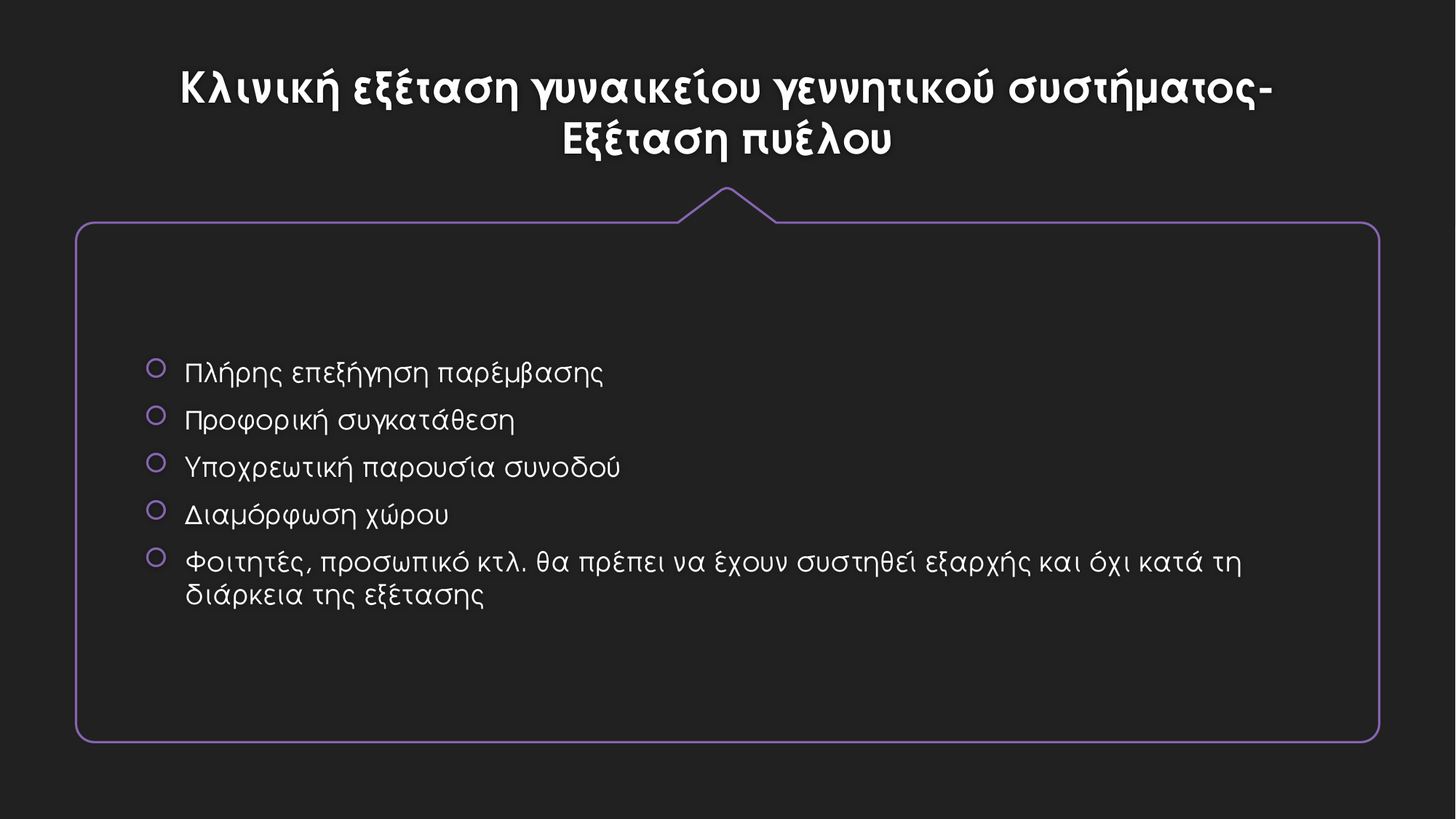

# Κλινική εξέταση γυναικείου γεννητικού συστήματος- Εξέταση πυέλου

Πλήρης επεξήγηση παρέμβασης
Προφορική συγκατάθεση
Υποχρεωτική παρουσία συνοδού
Διαμόρφωση χώρου
Φοιτητές, προσωπικό κτλ. θα πρέπει να έχουν συστηθεί εξαρχής και όχι κατά τη διάρκεια της εξέτασης